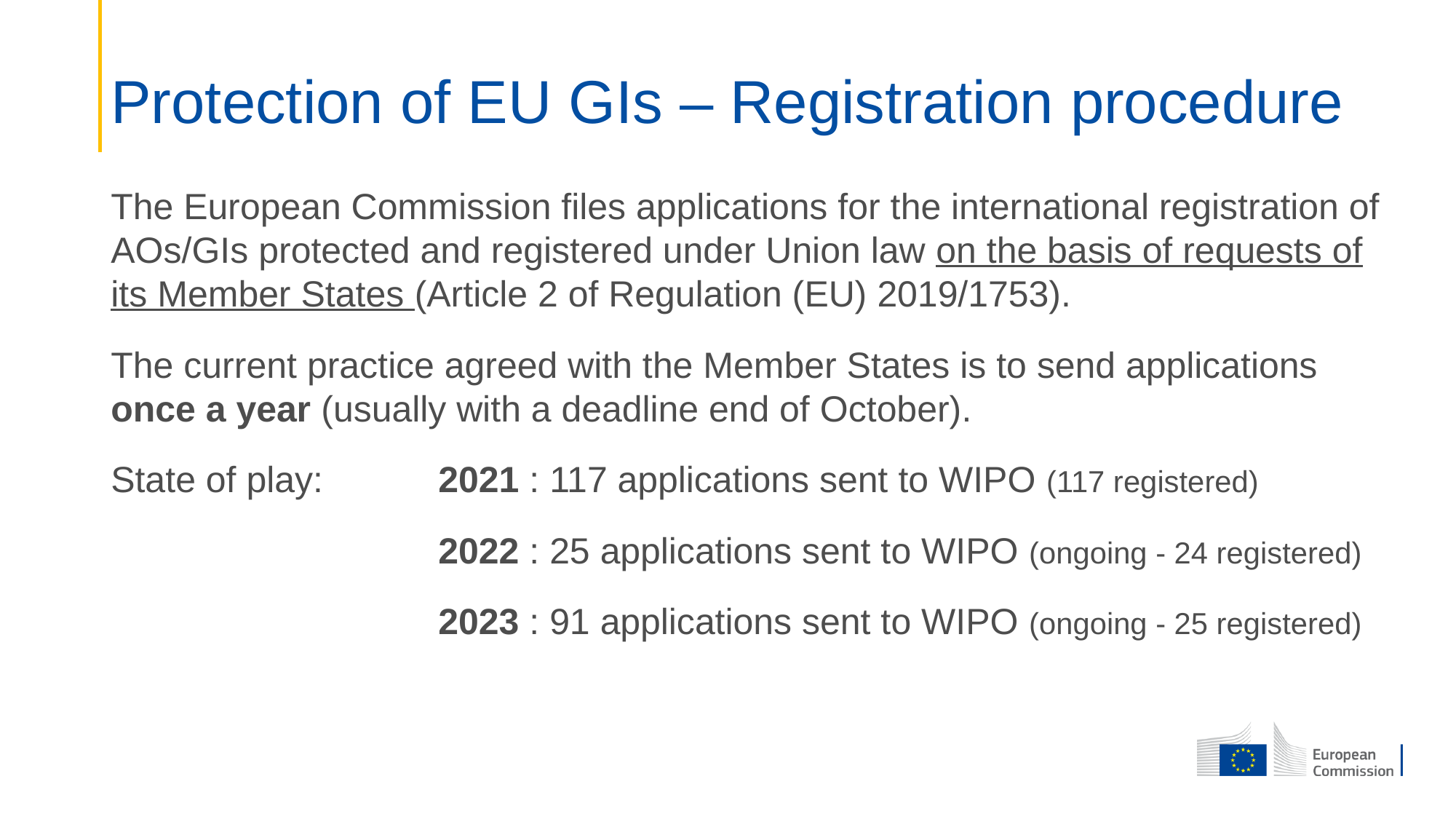

# Protection of EU GIs – Registration procedure
The European Commission files applications for the international registration of AOs/GIs protected and registered under Union law on the basis of requests of its Member States (Article 2 of Regulation (EU) 2019/1753).
The current practice agreed with the Member States is to send applications once a year (usually with a deadline end of October).
State of play: 	2021 : 117 applications sent to WIPO (117 registered)
			2022 : 25 applications sent to WIPO (ongoing - 24 registered)
			2023 : 91 applications sent to WIPO (ongoing - 25 registered)